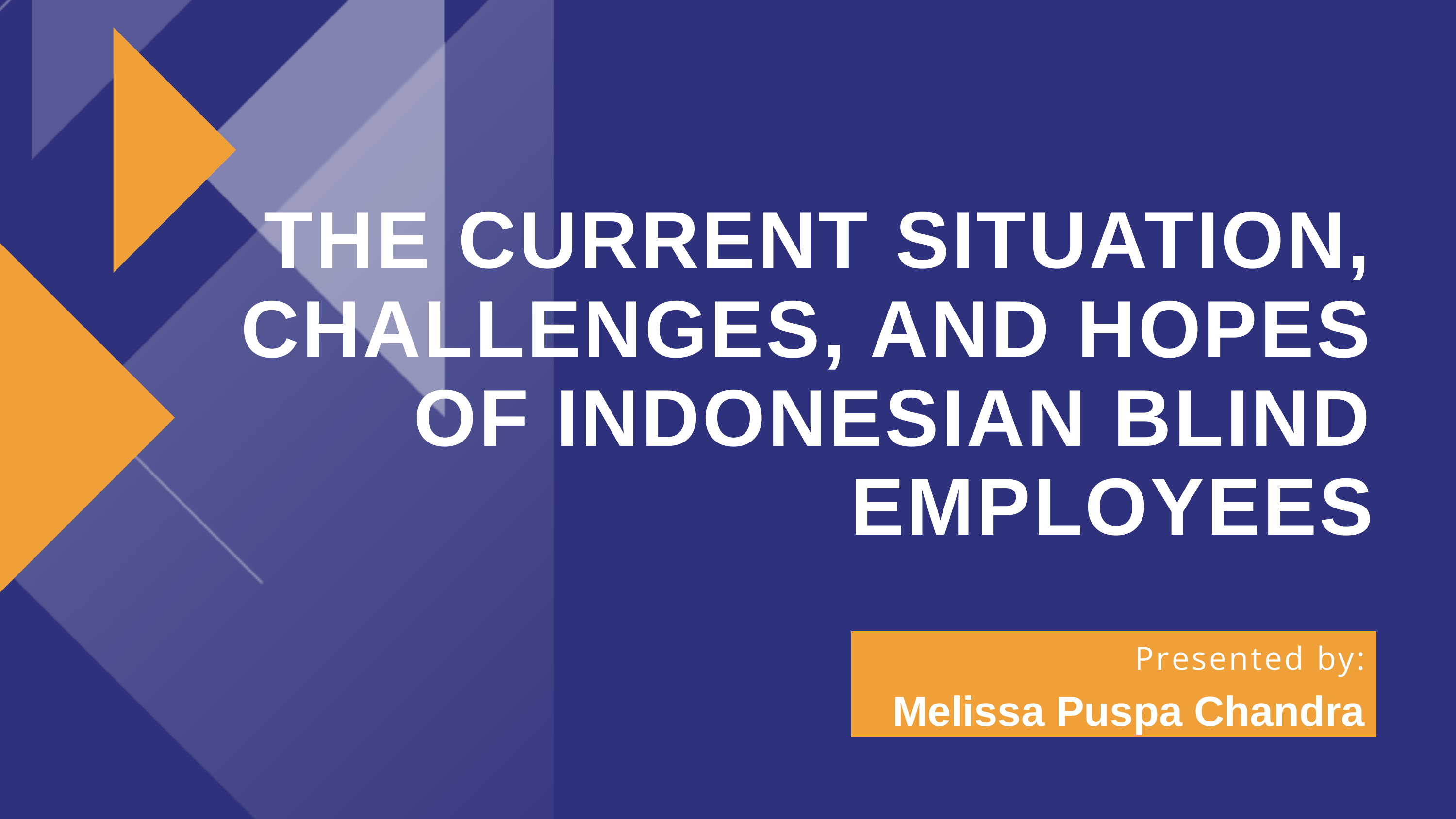

THE CURRENT SITUATION, CHALLENGES, AND HOPES OF INDONESIAN BLIND EMPLOYEES

Presented by:
Melissa Puspa Chandra